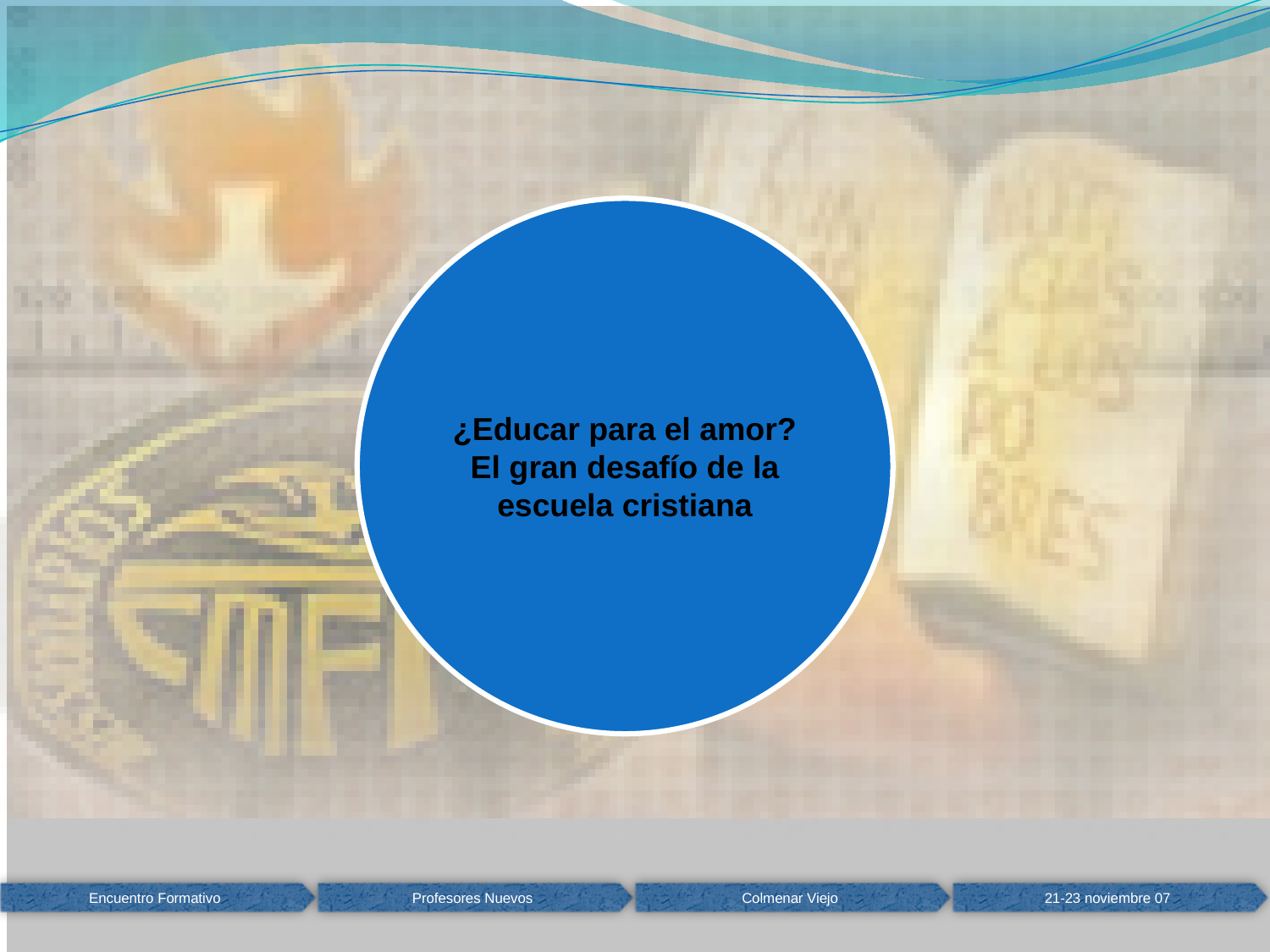

¿Educar para el amor? El gran desafío de la escuela cristiana
21-23 noviembre 07
Encuentro Formativo
Profesores Nuevos
Colmenar Viejo